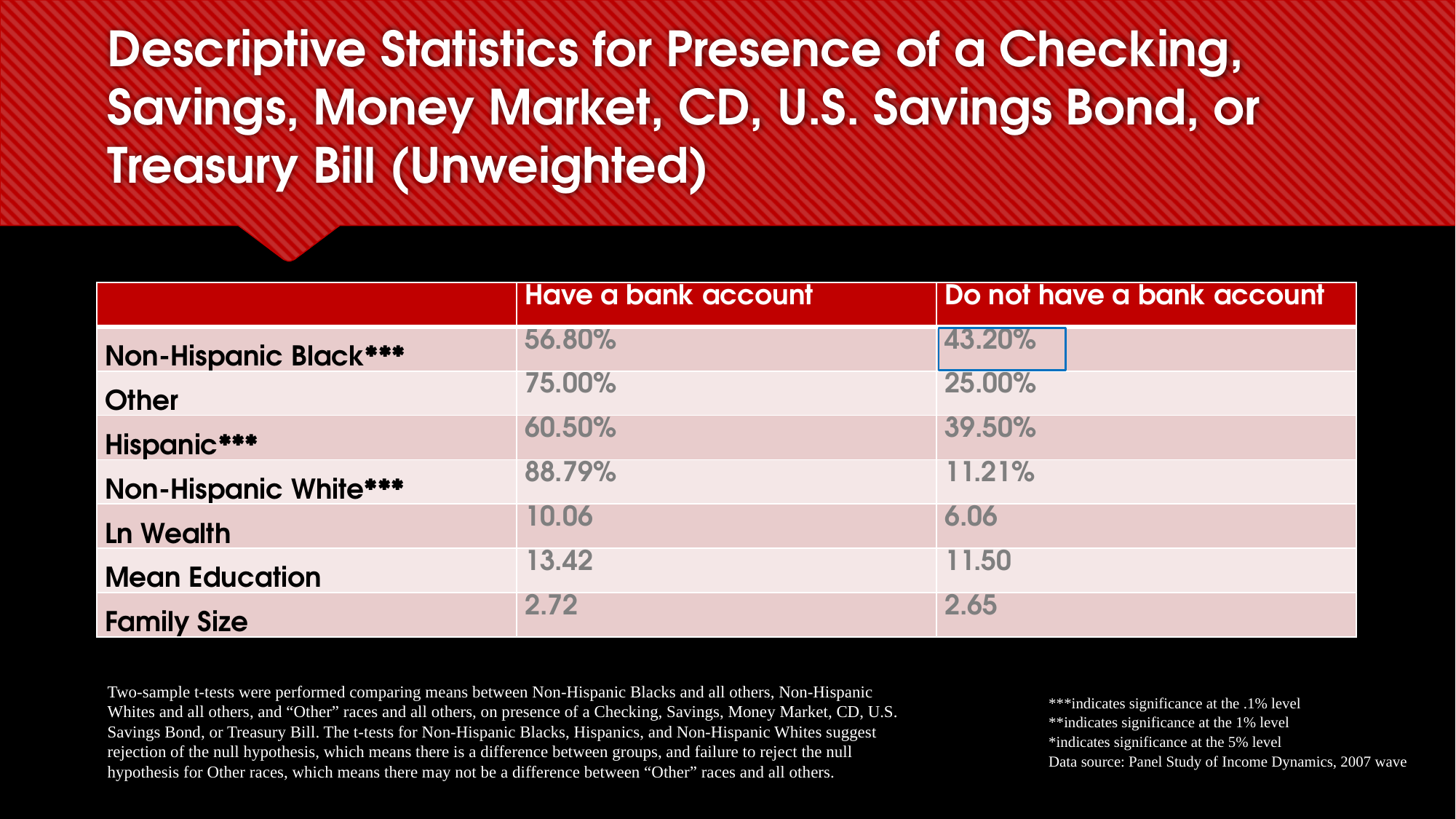

# Descriptive Statistics for Presence of a Checking, Savings, Money Market, CD, U.S. Savings Bond, or Treasury Bill (Unweighted)
|  | Have a bank account | Do not have a bank account |
| --- | --- | --- |
| Non-Hispanic Black\*\*\* | 56.80% | 43.20% |
| Other | 75.00% | 25.00% |
| Hispanic\*\*\* | 60.50% | 39.50% |
| Non-Hispanic White\*\*\* | 88.79% | 11.21% |
| Ln Wealth | 10.06 | 6.06 |
| Mean Education | 13.42 | 11.50 |
| Family Size | 2.72 | 2.65 |

Two-sample t-tests were performed comparing means between Non-Hispanic Blacks and all others, Non-Hispanic Whites and all others, and “Other” races and all others, on presence of a Checking, Savings, Money Market, CD, U.S. Savings Bond, or Treasury Bill. The t-tests for Non-Hispanic Blacks, Hispanics, and Non-Hispanic Whites suggest rejection of the null hypothesis, which means there is a difference between groups, and failure to reject the null hypothesis for Other races, which means there may not be a difference between “Other” races and all others.
***indicates significance at the .1% level
**indicates significance at the 1% level
*indicates significance at the 5% level
Data source: Panel Study of Income Dynamics, 2007 wave